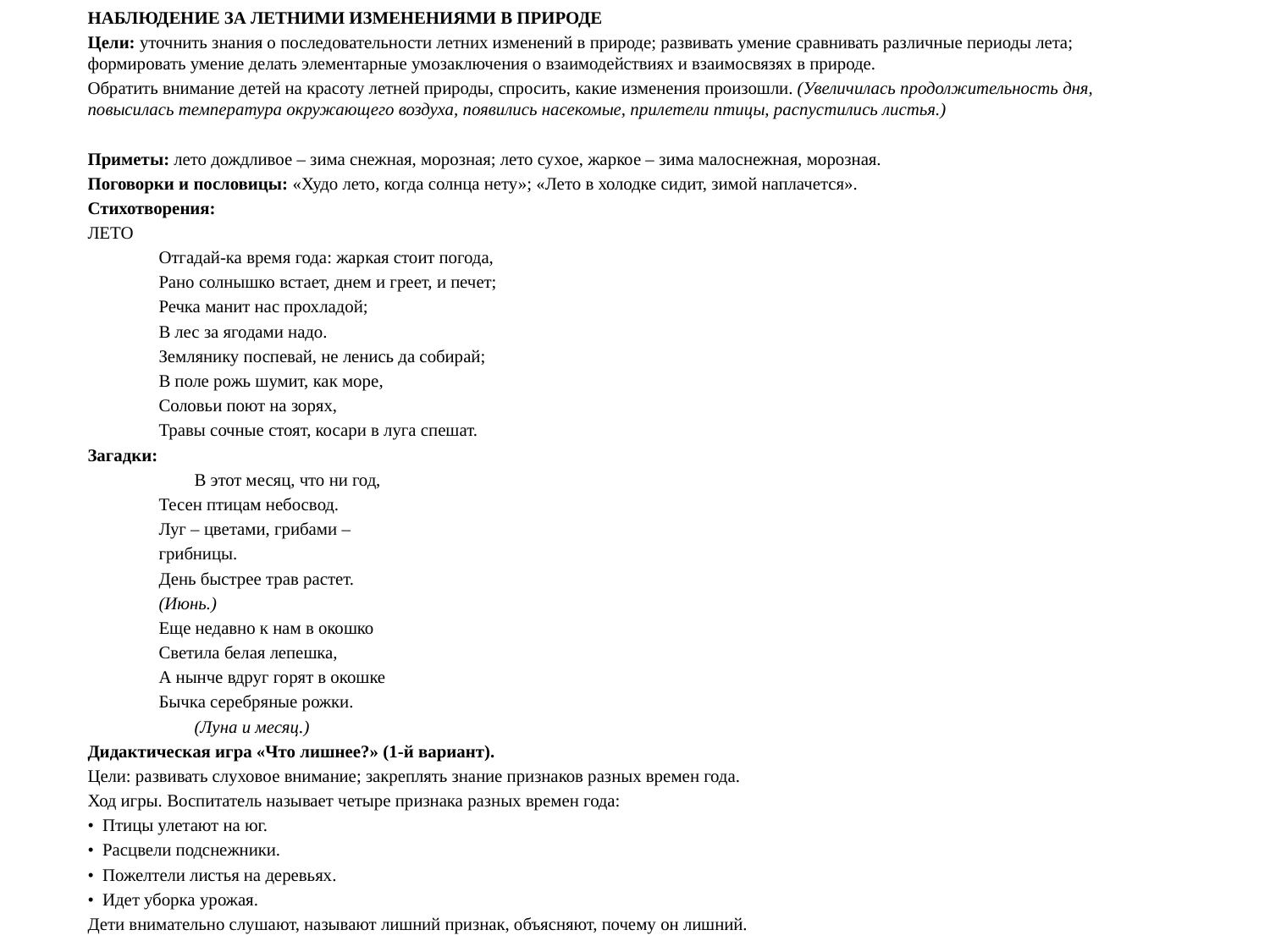

НАБЛЮДЕНИЕ ЗА ЛЕТНИМИ ИЗМЕНЕНИЯМИ В ПРИРОДЕ
Цели: уточнить знания о последовательности летних изменений в природе; развивать умение сравнивать различные периоды лета; формировать умение делать элементарные умозаключения о взаимодействиях и взаимосвязях в природе.
Обратить внимание детей на красоту летней природы, спросить, какие изменения произошли. (Увеличилась продолжительность дня, повысилась температура окружающего воздуха, появились насекомые, прилетели птицы, распустились листья.)

Приметы: лето дождливое – зима снежная, морозная; лето сухое, жаркое – зима малоснежная, морозная.
Поговорки и пословицы: «Худо лето, когда солнца нету»; «Лето в холодке сидит, зимой наплачется».
Стихотворения:
ЛЕТО
                Отгадай-ка время года: жаркая стоит погода,
                Рано солнышко встает, днем и греет, и печет;
                Речка манит нас прохладой;
                В лес за ягодами надо.
                Землянику поспевай, не ленись да собирай;
                В поле рожь шумит, как море,
                Соловьи поют на зорях,
                Травы сочные стоят, косари в луга спешат.
Загадки:
                        В этот месяц, что ни год,
                Тесен птицам небосвод.
                Луг – цветами, грибами –
                грибницы.
                День быстрее трав растет.
                (Июнь.)
                Еще недавно к нам в окошко
                Светила белая лепешка,
                А нынче вдруг горят в окошке
                Бычка серебряные рожки.
                        (Луна и месяц.)
Дидактическая игра «Что лишнее?» (1-й вариант).
Цели: развивать слуховое внимание; закреплять знание признаков разных времен года.
Ход игры. Воспитатель называет четыре признака разных времен года:
•  Птицы улетают на юг.
•  Расцвели подснежники.
•  Пожелтели листья на деревьях.
•  Идет уборка урожая.
Дети внимательно слушают, называют лишний признак, объясняют, почему он лишний.